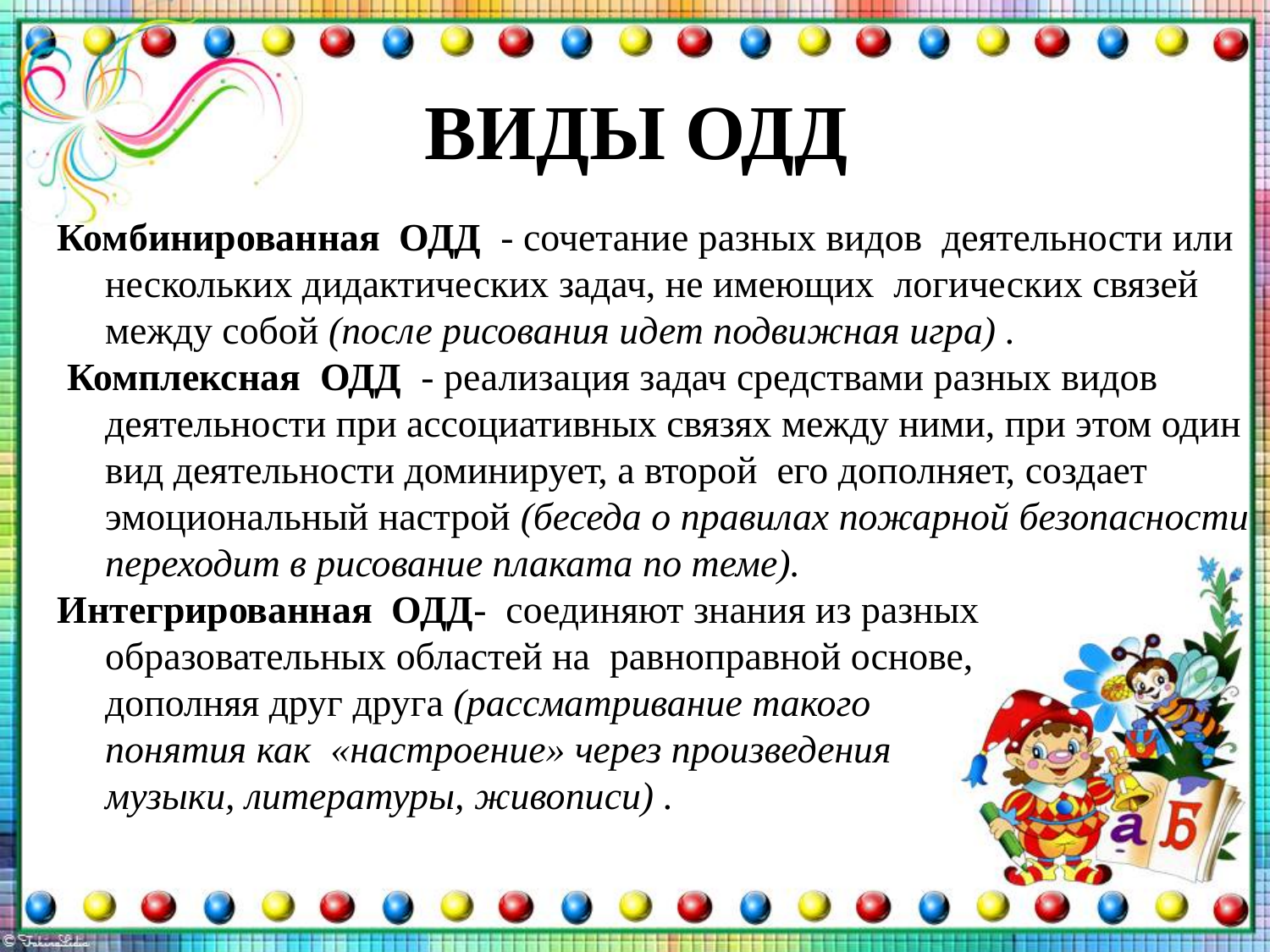

# ВИДЫ ОДД
Комбинированная  ОДД  - сочетание разных видов  деятельности или нескольких дидактических задач, не имеющих  логических связей между собой (после рисования идет подвижная игра) .
 Комплексная  ОДД  - реализация задач средствами разных видов   деятельности при ассоциативных связях между ними, при этом один вид деятельности доминирует, а второй  его дополняет, создает  эмоциональный настрой (беседа о правилах пожарной безопасности
	переходит в рисование плаката по теме).
Интегрированная  ОДД-  соединяют знания из разных образовательных областей на  равноправной основе,
	дополняя друг друга (рассматривание такого
	понятия как  «настроение» через произведения
	музыки, литературы, живописи) .